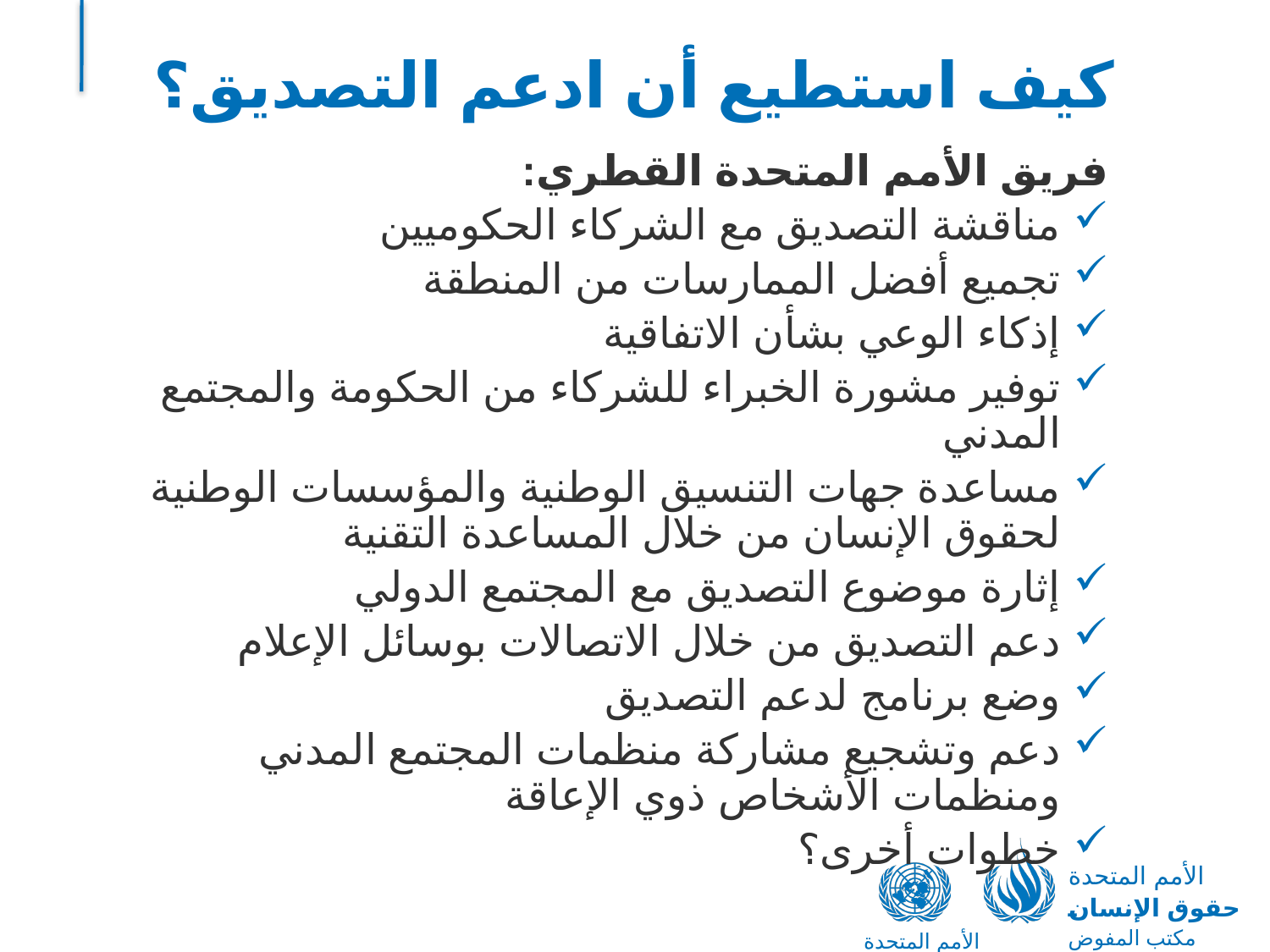

# كيف استطيع أن ادعم التصديق؟
فريق الأمم المتحدة القطري:
مناقشة التصديق مع الشركاء الحكوميين
تجميع أفضل الممارسات من المنطقة
إذكاء الوعي بشأن الاتفاقية
توفير مشورة الخبراء للشركاء من الحكومة والمجتمع المدني
مساعدة جهات التنسيق الوطنية والمؤسسات الوطنية لحقوق الإنسان من خلال المساعدة التقنية
إثارة موضوع التصديق مع المجتمع الدولي
دعم التصديق من خلال الاتصالات بوسائل الإعلام
وضع برنامج لدعم التصديق
دعم وتشجيع مشاركة منظمات المجتمع المدني ومنظمات الأشخاص ذوي الإعاقة
خطوات أخرى؟
الأمم المتحدة
حقوق الإنسان
مكتب المفوض السامي
الأمم المتحدة